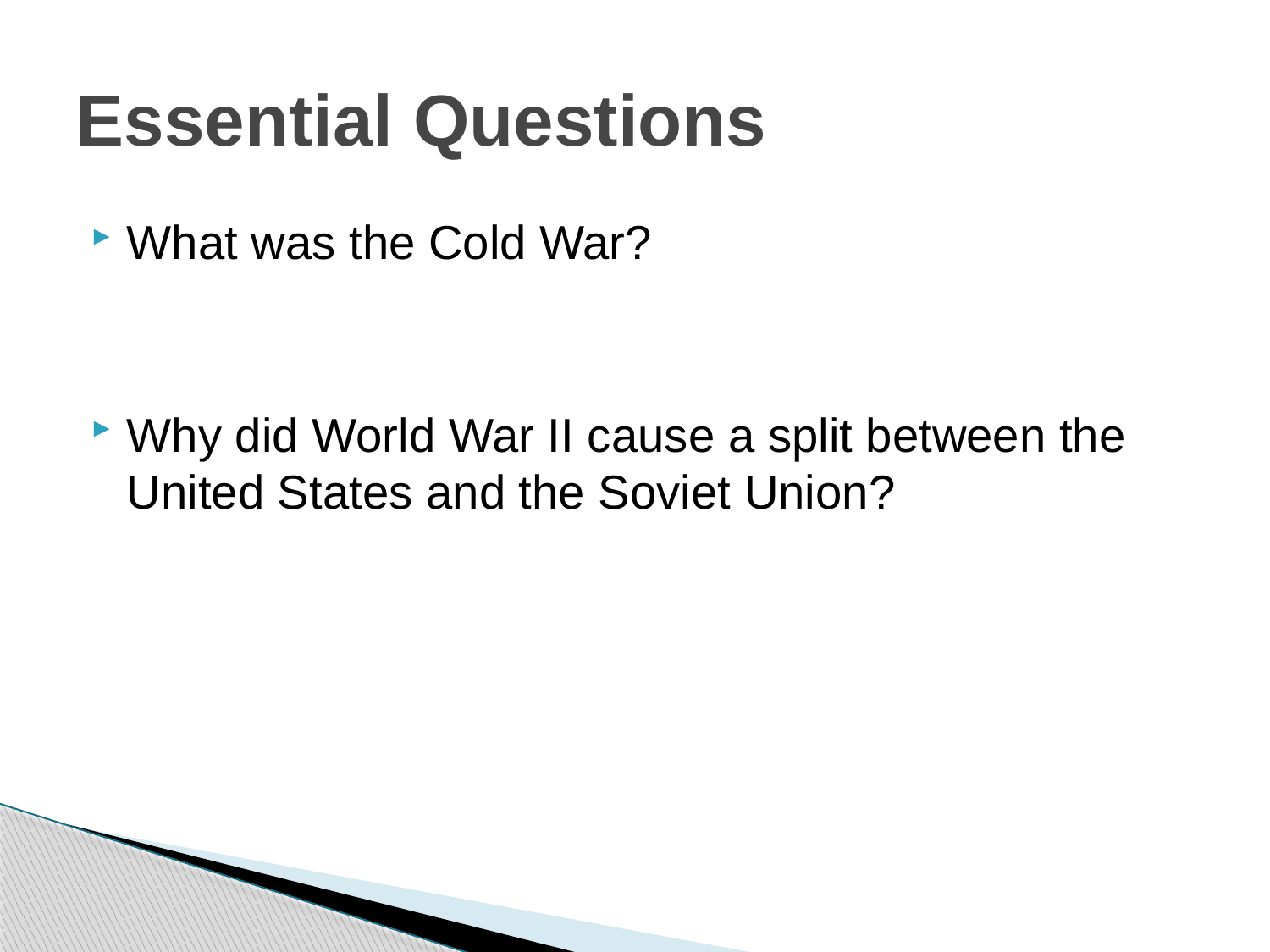

# Essential Questions
What was the Cold War?

Why did World War II cause a split between the United States and the Soviet Union?